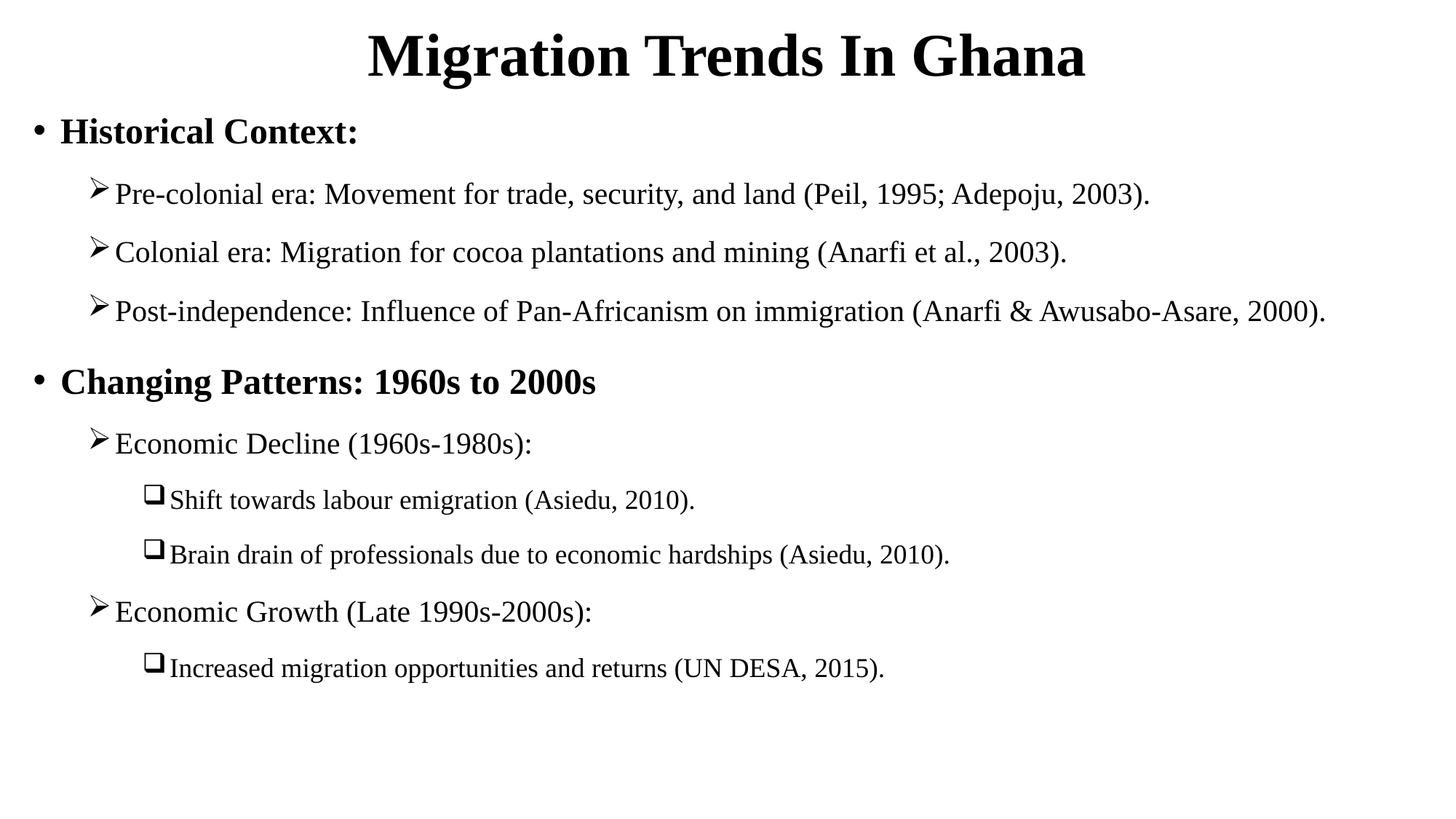

# Migration Trends In Ghana
Historical Context:
Pre-colonial era: Movement for trade, security, and land (Peil, 1995; Adepoju, 2003).
Colonial era: Migration for cocoa plantations and mining (Anarfi et al., 2003).
Post-independence: Influence of Pan-Africanism on immigration (Anarfi & Awusabo-Asare, 2000).
Changing Patterns: 1960s to 2000s
Economic Decline (1960s-1980s):
Shift towards labour emigration (Asiedu, 2010).
Brain drain of professionals due to economic hardships (Asiedu, 2010).
Economic Growth (Late 1990s-2000s):
Increased migration opportunities and returns (UN DESA, 2015).